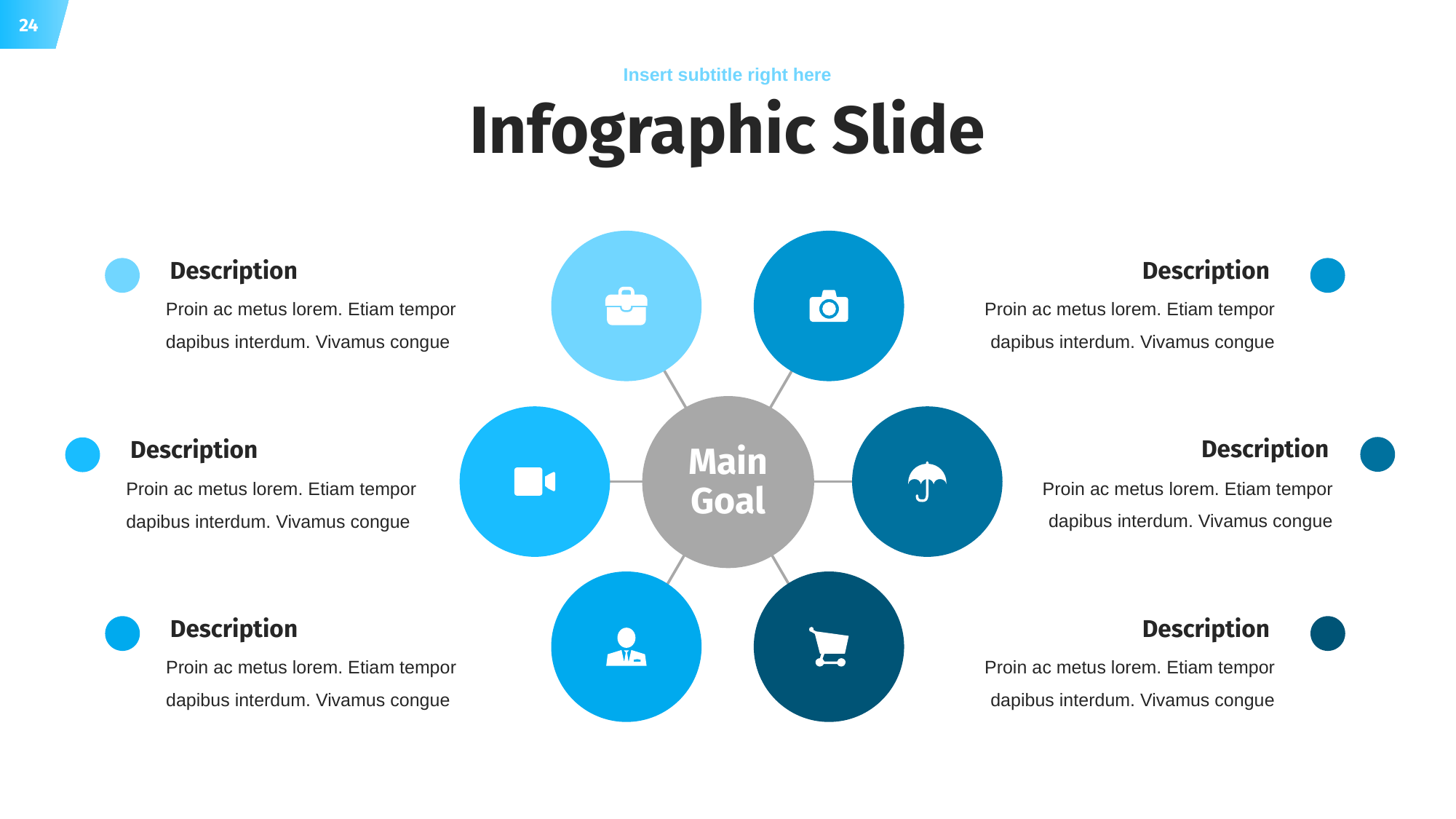

24
Insert subtitle right here
# Infographic Slide

Description
Description

Proin ac metus lorem. Etiam tempor dapibus interdum. Vivamus congue
Proin ac metus lorem. Etiam tempor dapibus interdum. Vivamus congue

Main
Goal

Description
Description

Proin ac metus lorem. Etiam tempor dapibus interdum. Vivamus congue
Proin ac metus lorem. Etiam tempor dapibus interdum. Vivamus congue

Description
Description

Proin ac metus lorem. Etiam tempor dapibus interdum. Vivamus congue
Proin ac metus lorem. Etiam tempor dapibus interdum. Vivamus congue